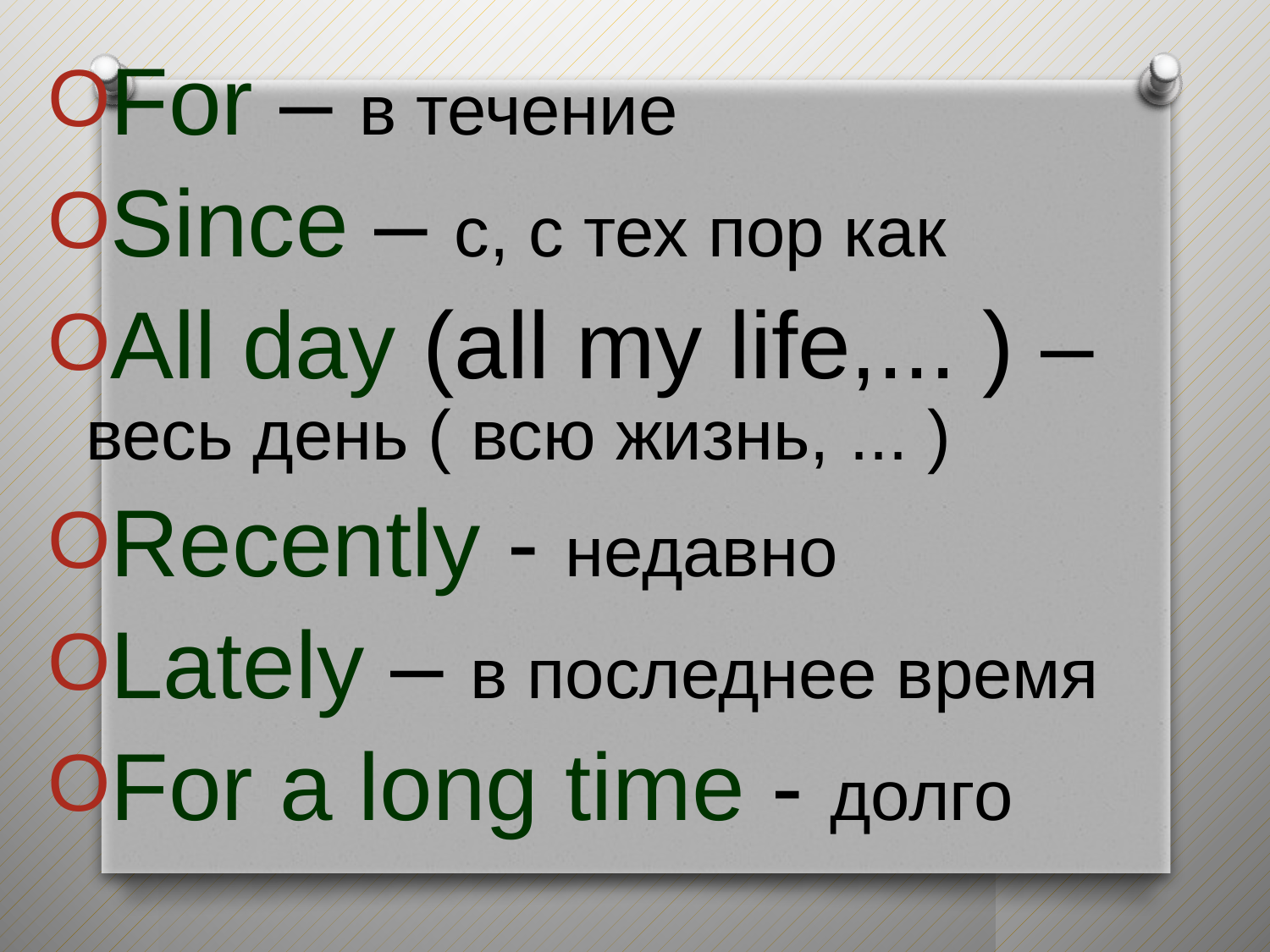

For – в течение
Since – с, с тех пор как
All day (all my life,... ) – весь день ( всю жизнь, ... )
Recently - недавно
Lately – в последнее время
For a long time - долго